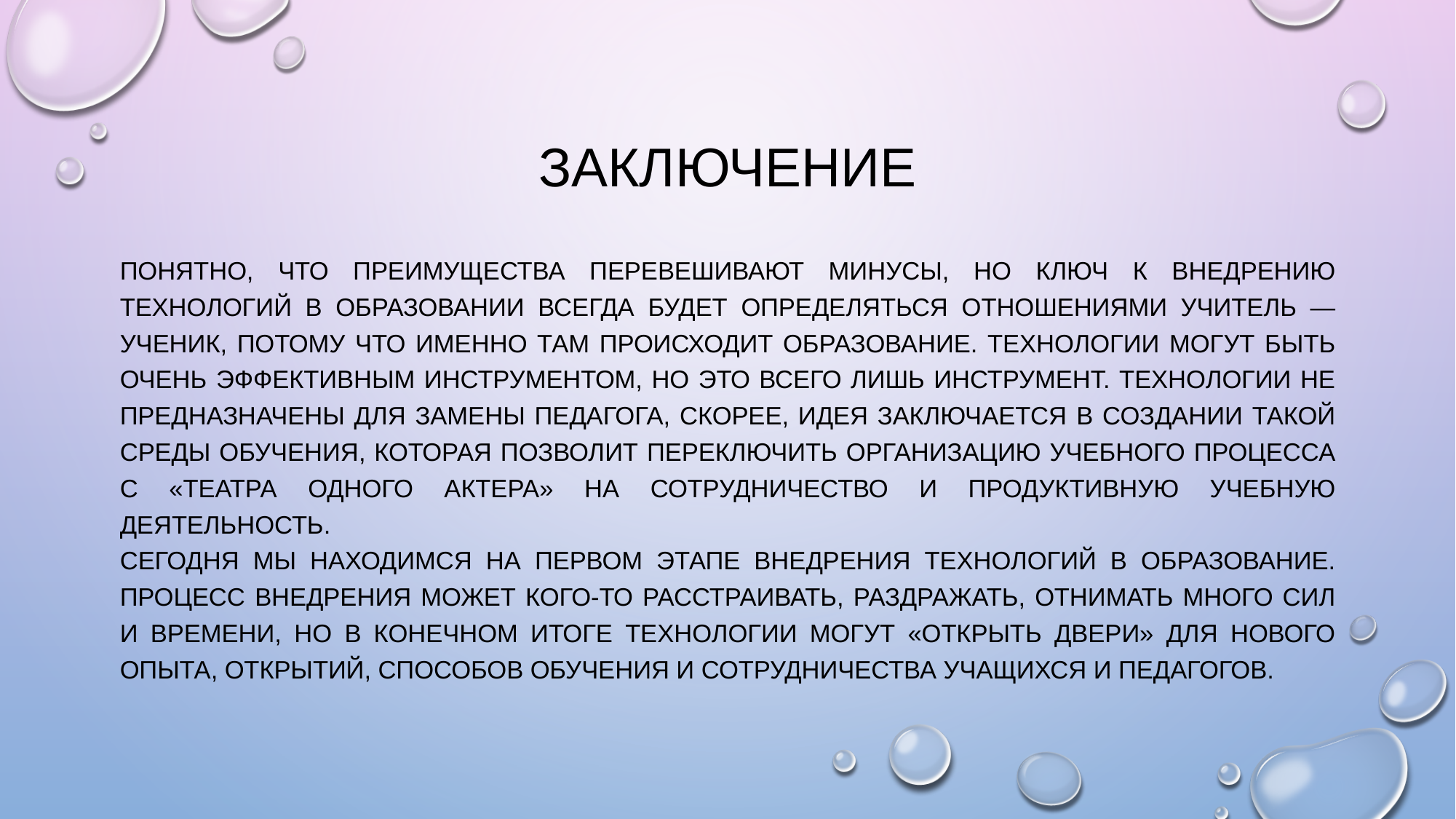

# Заключение
Понятно, что преимущества перевешивают минусы, но ключ к внедрению технологий в образовании всегда будет определяться отношениями учитель — ученик, потому что именно там происходит образование. Технологии могут быть очень эффективным инструментом, но это всего лишь инструмент. Технологии не предназначены для замены педагога, скорее, идея заключается в создании такой среды обучения, которая позволит переключить организацию учебного процесса с «театра одного актера» на сотрудничество и продуктивную учебную деятельность.
Сегодня мы находимся на первом этапе внедрения технологий в образование. Процесс внедрения может кого-то расстраивать, раздражать, отнимать много сил и времени, но в конечном итоге технологии могут «открыть двери» для нового опыта, открытий, способов обучения и сотрудничества учащихся и педагогов.